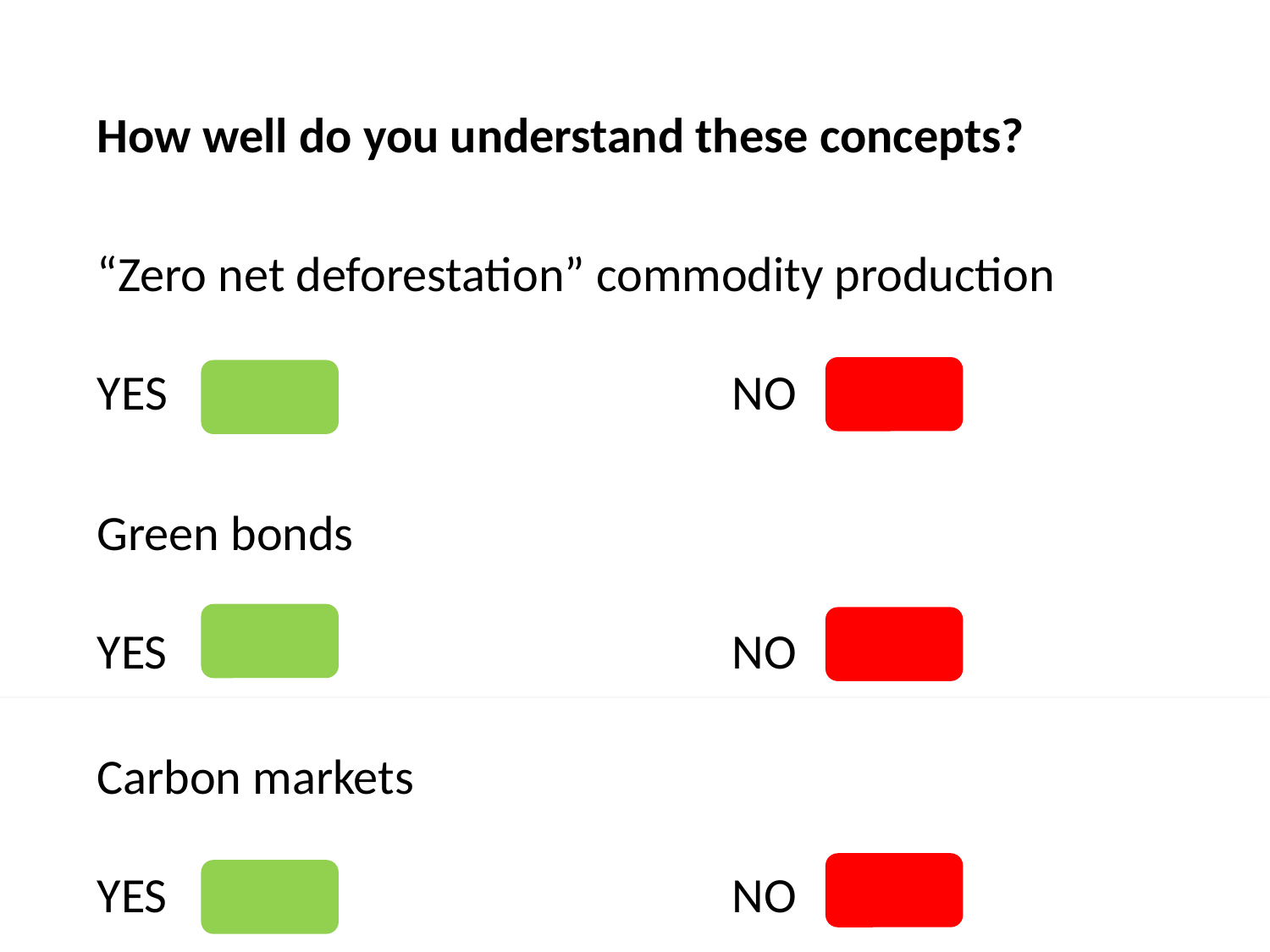

How well do you understand these concepts?
“Zero net deforestation” commodity production

YES					NO

Green bonds

YES					NO

Carbon markets

YES					NO